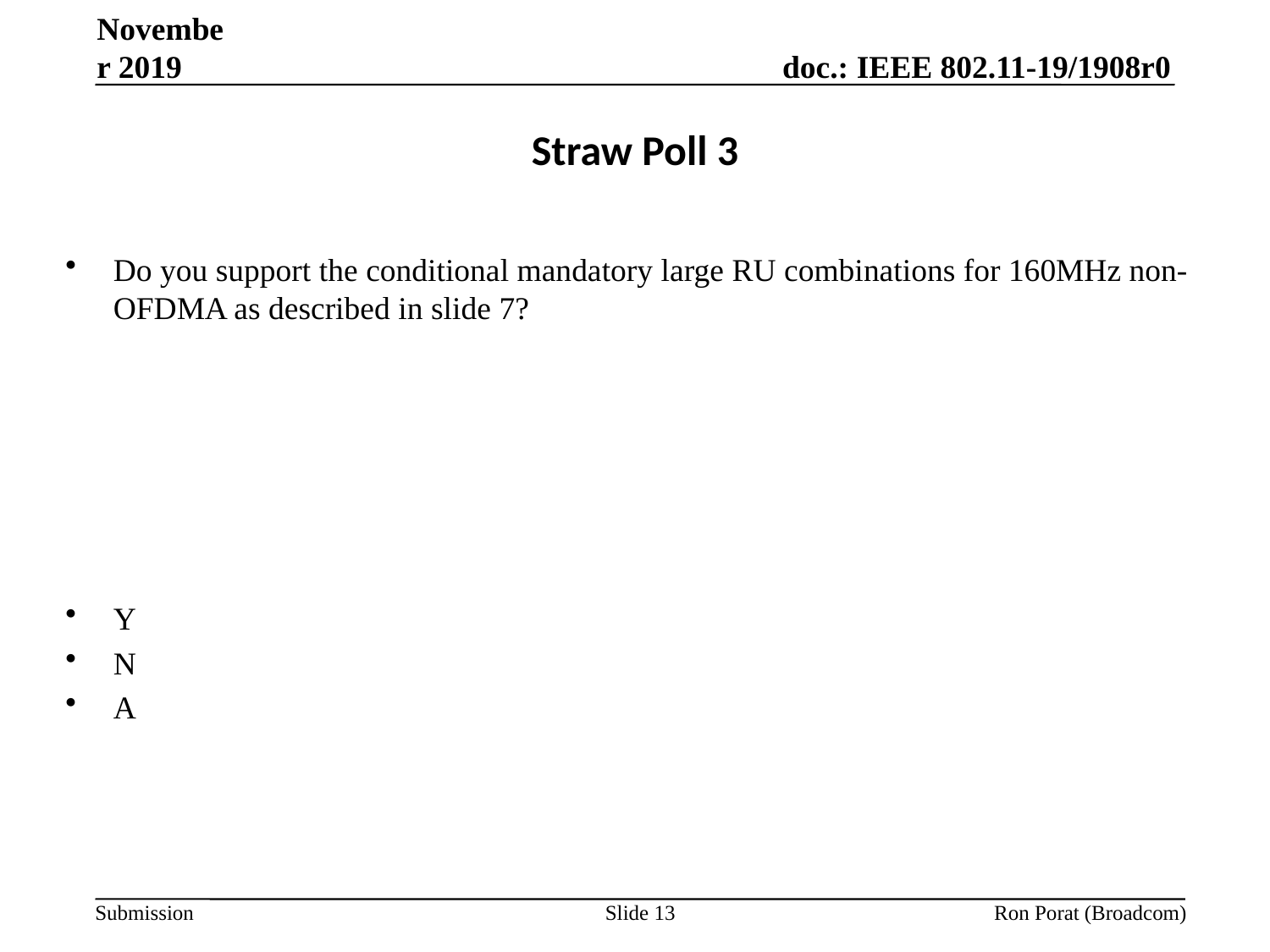

November 2019
# Straw Poll 3
Do you support the conditional mandatory large RU combinations for 160MHz non-OFDMA as described in slide 7?

Y
N
A

Slide 13
Ron Porat (Broadcom)